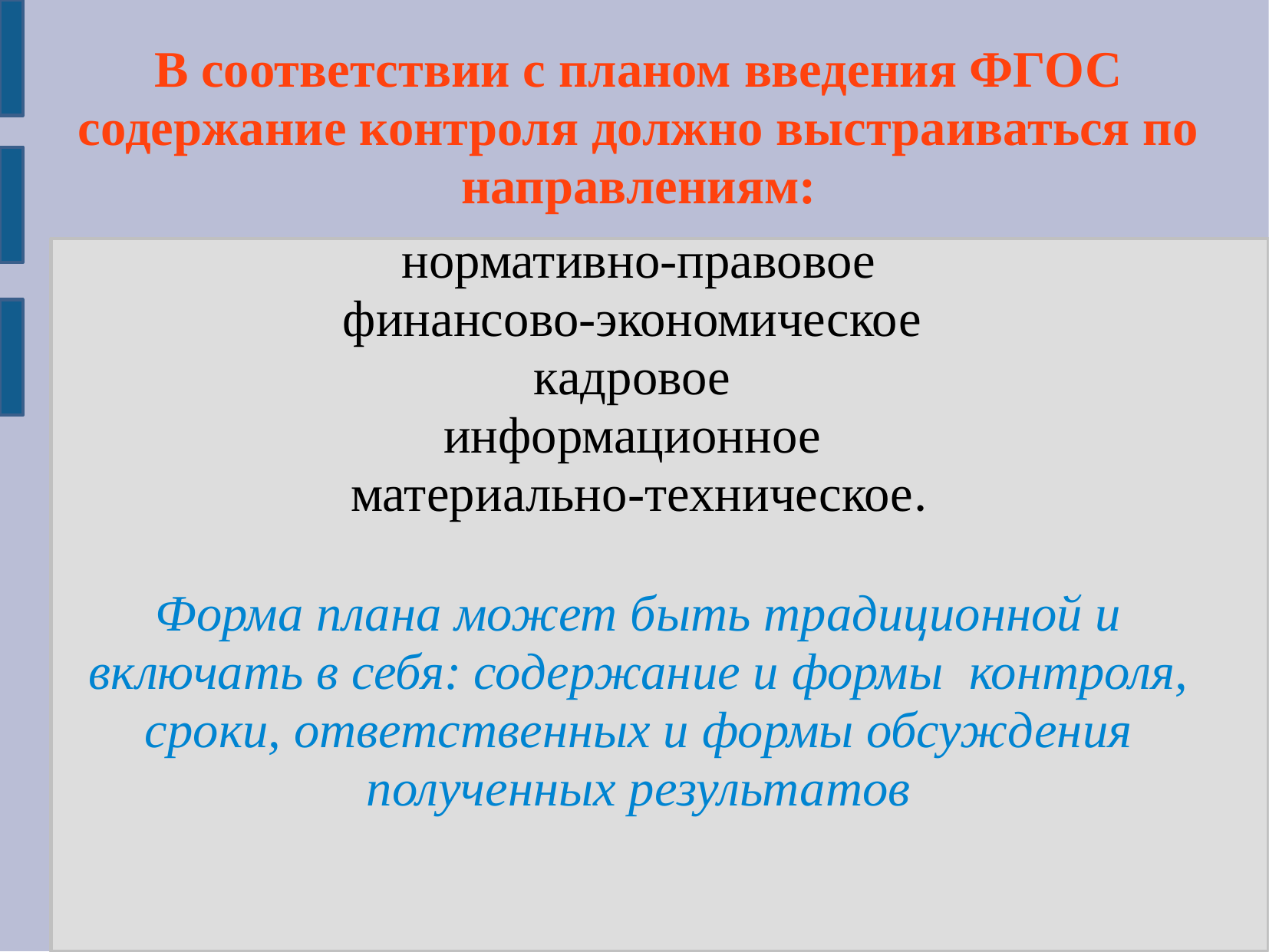

В соответствии с планом введения ФГОС содержание контроля должно выстраиваться по направлениям:
 нормативно-правовое
финансово-экономическое
кадровое
информационное
материально-техническое.

Форма плана может быть традиционной и включать в себя: содержание и формы  контроля, сроки, ответственных и формы обсуждения полученных результатов